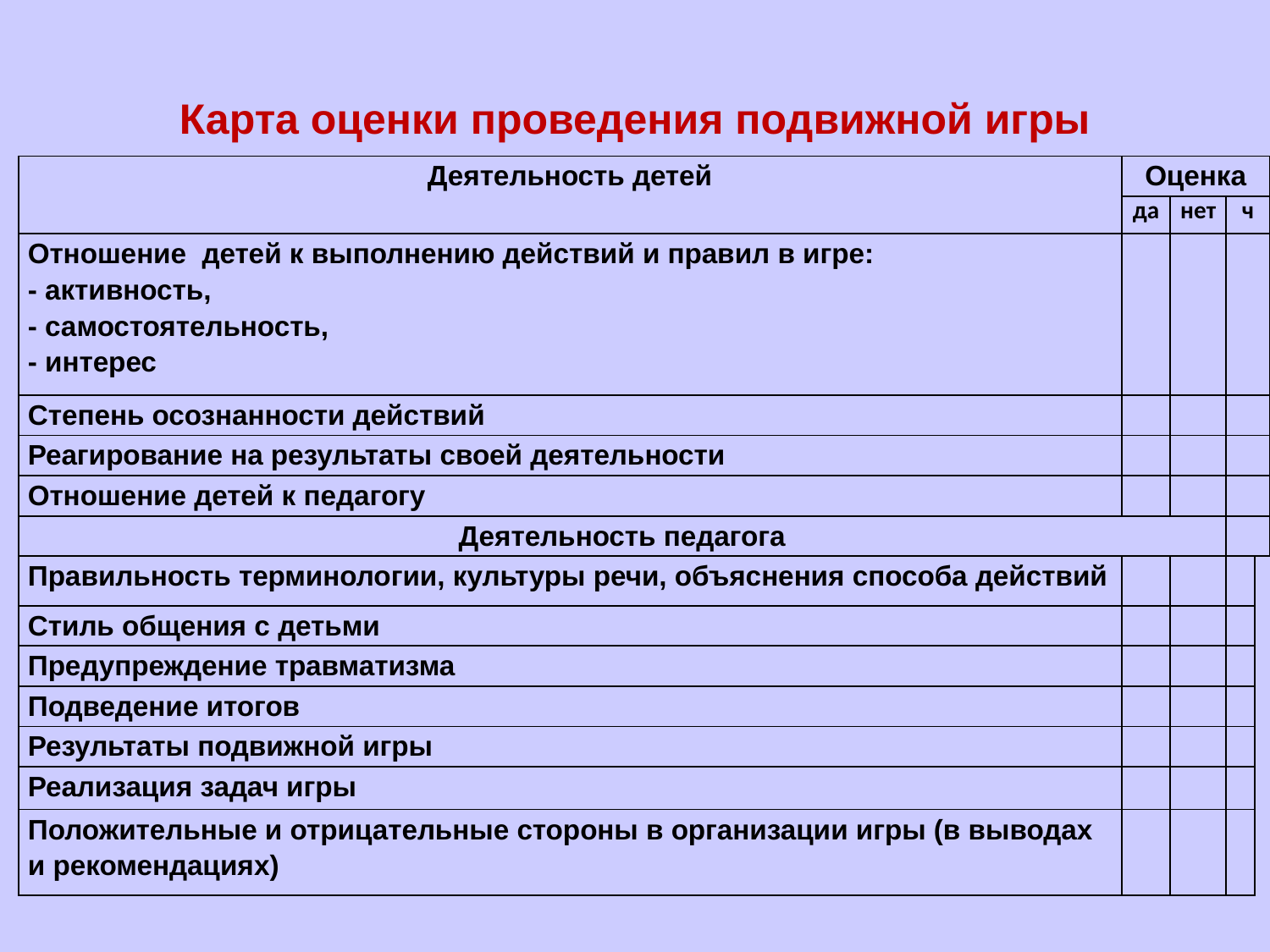

# Карта оценки проведения подвижной игры
| Деятельность детей | Оценка |  |  |  |
| --- | --- | --- | --- | --- |
|  | да | нет | ч |  |
| Отношение детей к выполнению действий и правил в игре: - активность, - самостоятельность, - интерес |  |  |  |  |
| Степень осознанности действий |  |  |  |  |
| Реагирование на результаты своей деятельности |  |  |  |  |
| Отношение детей к педагогу |  |  |  |  |
| Деятельность педагога |  |  |  |  |
| Правильность терминологии, культуры речи, объяснения способа действий |  |  |  |  |
| Стиль общения с детьми |  |  |  |  |
| Предупреждение травматизма |  |  |  |  |
| Подведение итогов |  |  |  |  |
| Результаты подвижной игры |  |  |  |  |
| Реализация задач игры |  |  |  |  |
| Положительные и отрицательные стороны в организации игры (в выводах и рекомендациях) |  |  |  |  |
|  |
| --- |